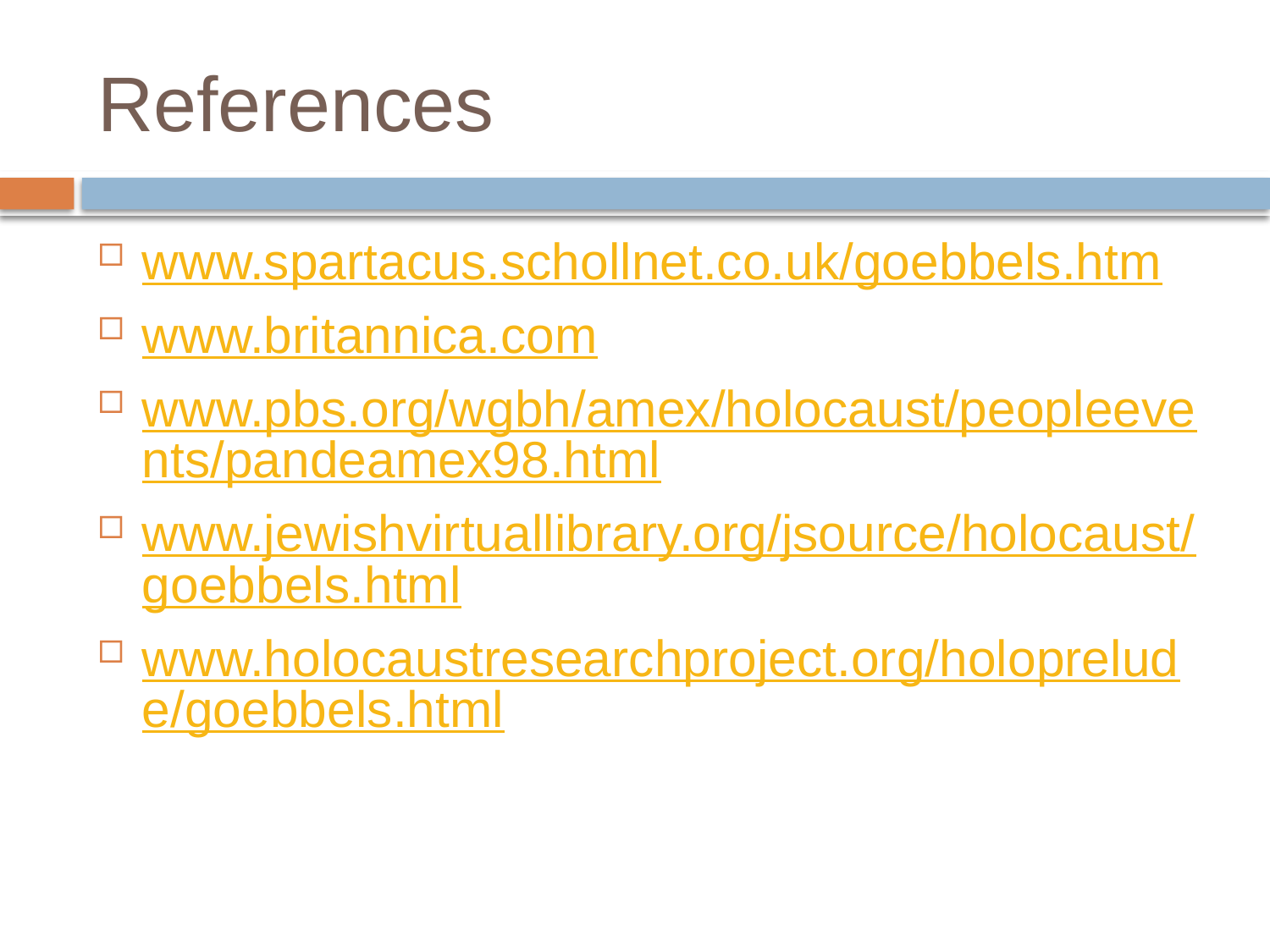

# References
www.spartacus.schollnet.co.uk/goebbels.htm
www.britannica.com
www.pbs.org/wgbh/amex/holocaust/peopleevents/pandeamex98.html
www.jewishvirtuallibrary.org/jsource/holocaust/goebbels.html
www.holocaustresearchproject.org/holoprelude/goebbels.html